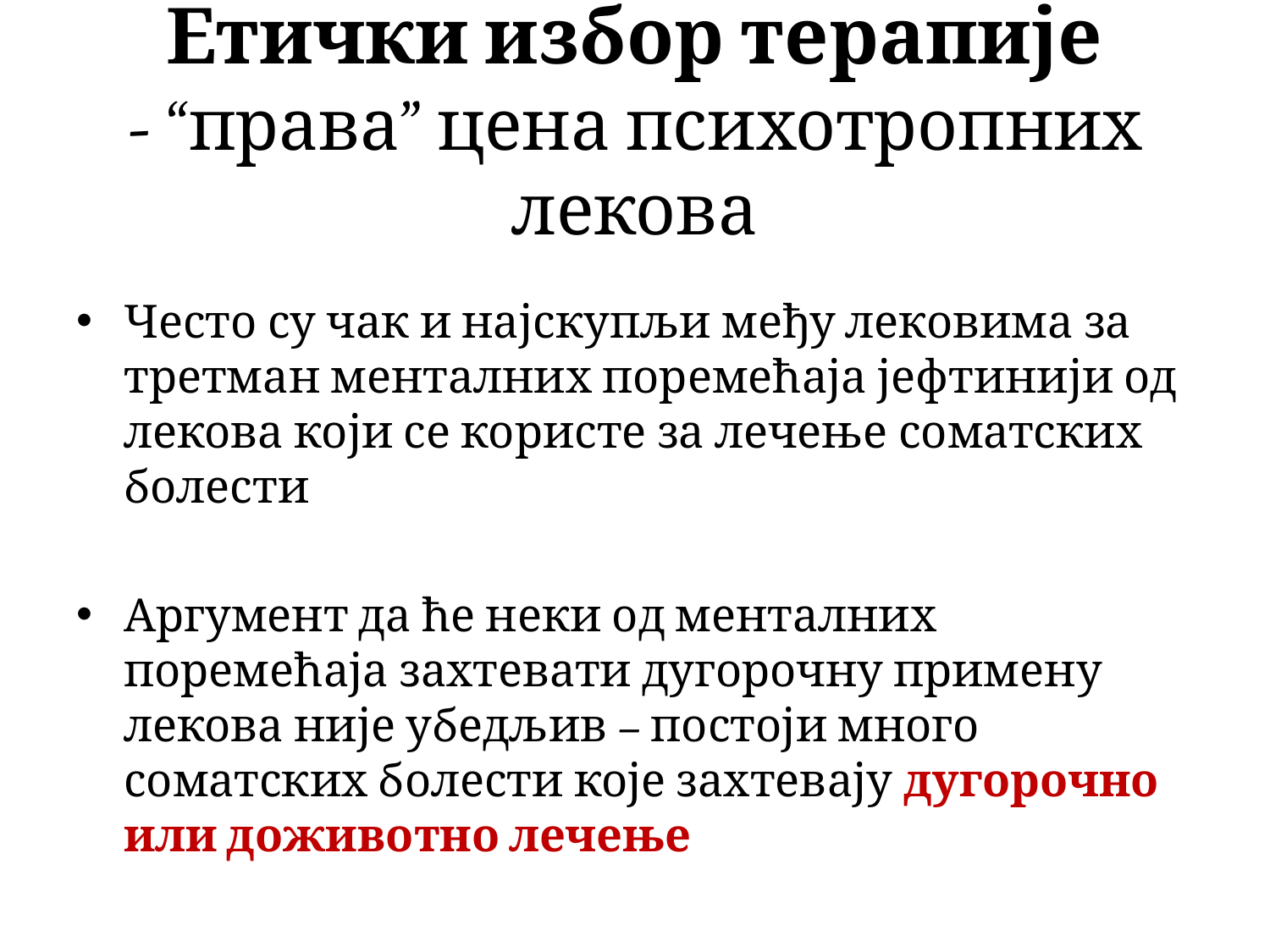

# Етички избор терапије - “права” цена психотропних лекова

Често су чак и најскупљи међу лековима за третман менталних поремећаја јефтинији од лекова који се користе за лечење соматских болести

Аргумент да ће неки од менталних поремећаја захтевати дугорочну примену лекова није убедљив – постоји много соматских болести које захтевају дугорочно или доживотно лечење